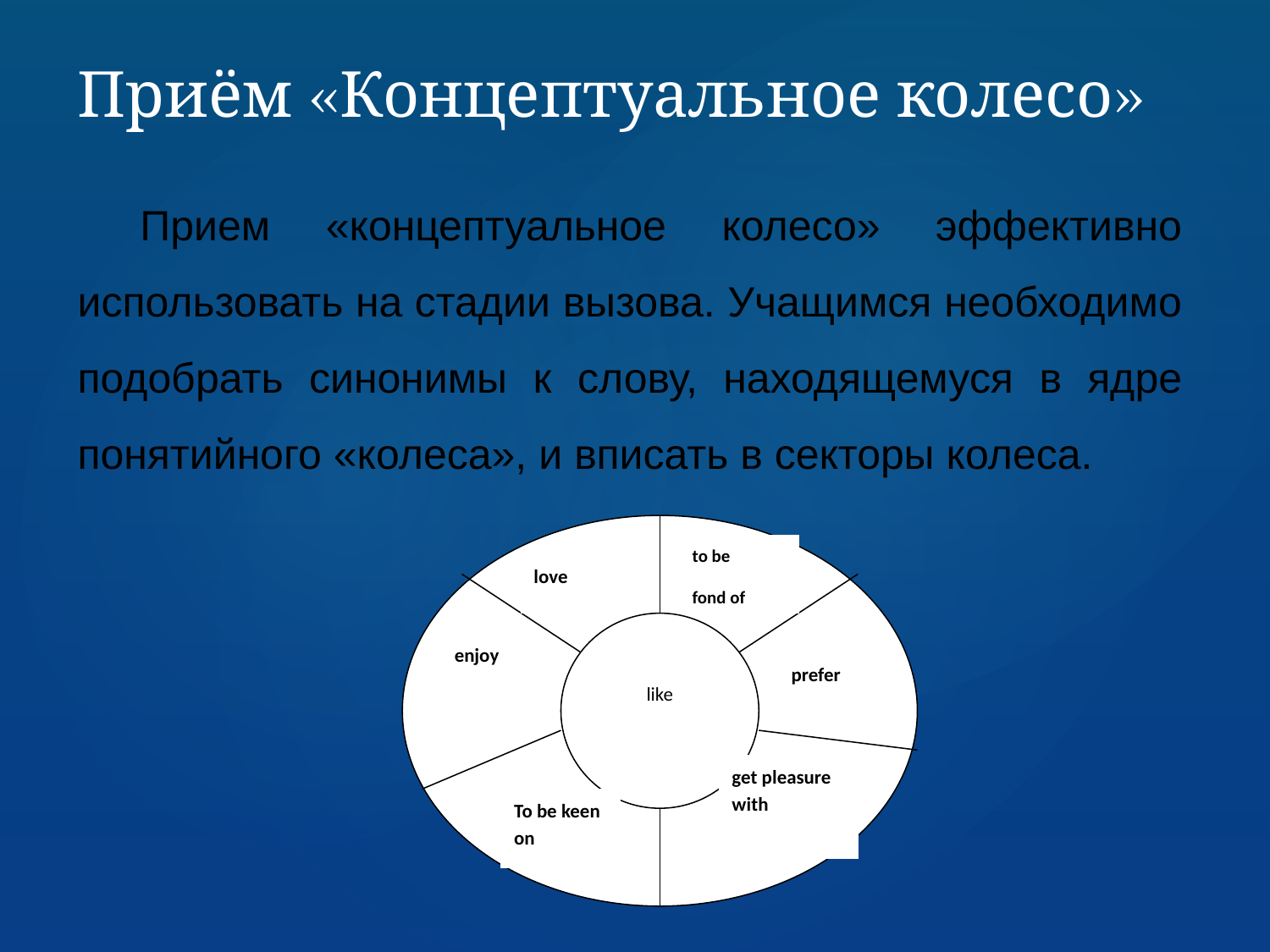

# Приём «Концептуальное колесо»
Прием «концептуальное колесо» эффективно использовать на стадии вызова. Учащимся необходимо подобрать синонимы к слову, находящемуся в ядре понятийного «колеса», и вписать в секторы колеса.

to be
fond of
love

enjoy
prefer
like
get pleasure with
To be keen on